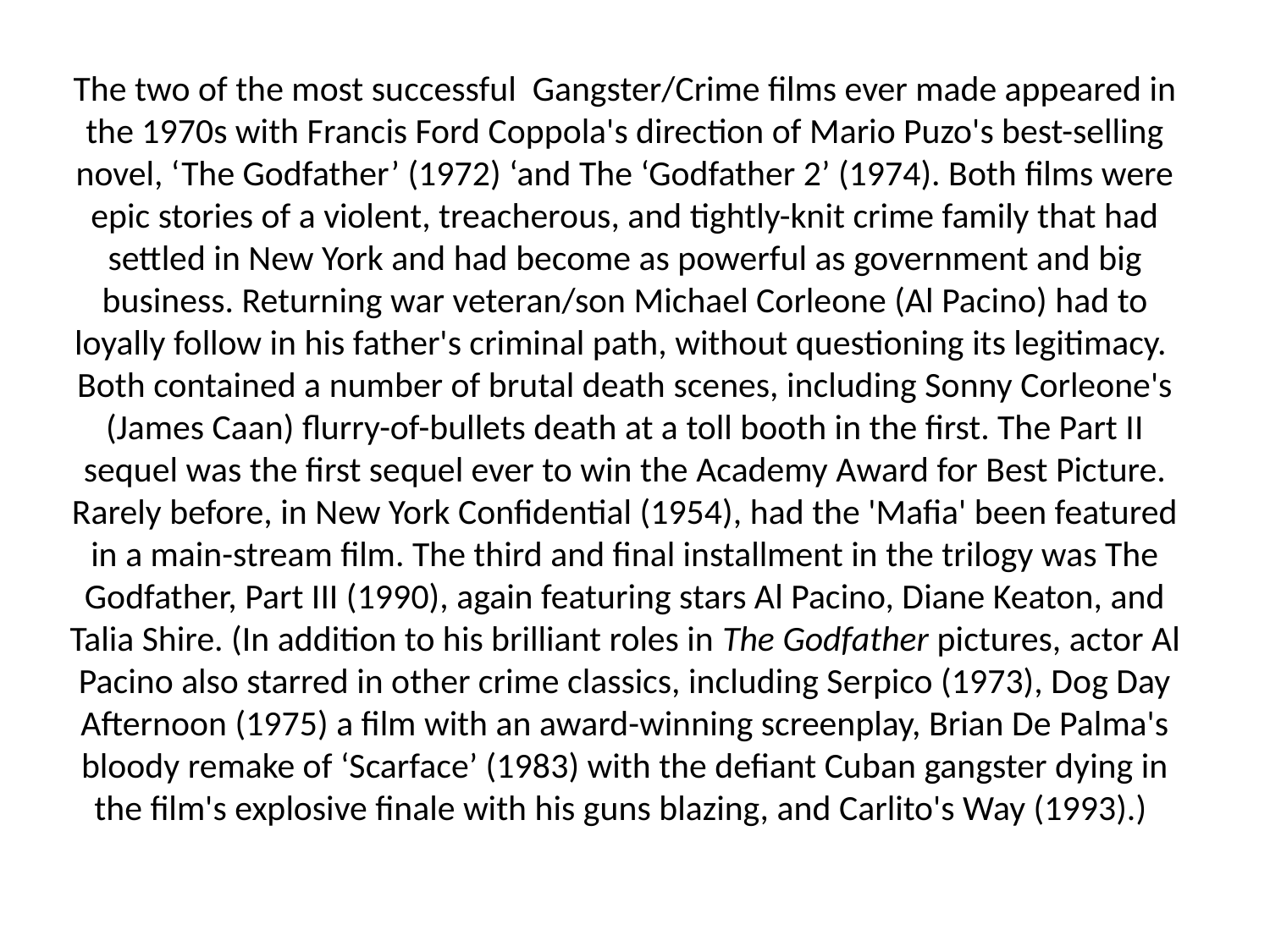

The two of the most successful  Gangster/Crime films ever made appeared in the 1970s with Francis Ford Coppola's direction of Mario Puzo's best-selling novel, ‘The Godfather’ (1972) ‘and The ‘Godfather 2’ (1974). Both films were epic stories of a violent, treacherous, and tightly-knit crime family that had settled in New York and had become as powerful as government and big business. Returning war veteran/son Michael Corleone (Al Pacino) had to loyally follow in his father's criminal path, without questioning its legitimacy.
Both contained a number of brutal death scenes, including Sonny Corleone's (James Caan) flurry-of-bullets death at a toll booth in the first. The Part II sequel was the first sequel ever to win the Academy Award for Best Picture. Rarely before, in New York Confidential (1954), had the 'Mafia' been featured in a main-stream film. The third and final installment in the trilogy was The Godfather, Part III (1990), again featuring stars Al Pacino, Diane Keaton, and Talia Shire. (In addition to his brilliant roles in The Godfather pictures, actor Al Pacino also starred in other crime classics, including Serpico (1973), Dog Day Afternoon (1975) a film with an award-winning screenplay, Brian De Palma's bloody remake of ‘Scarface’ (1983) with the defiant Cuban gangster dying in the film's explosive finale with his guns blazing, and Carlito's Way (1993).)